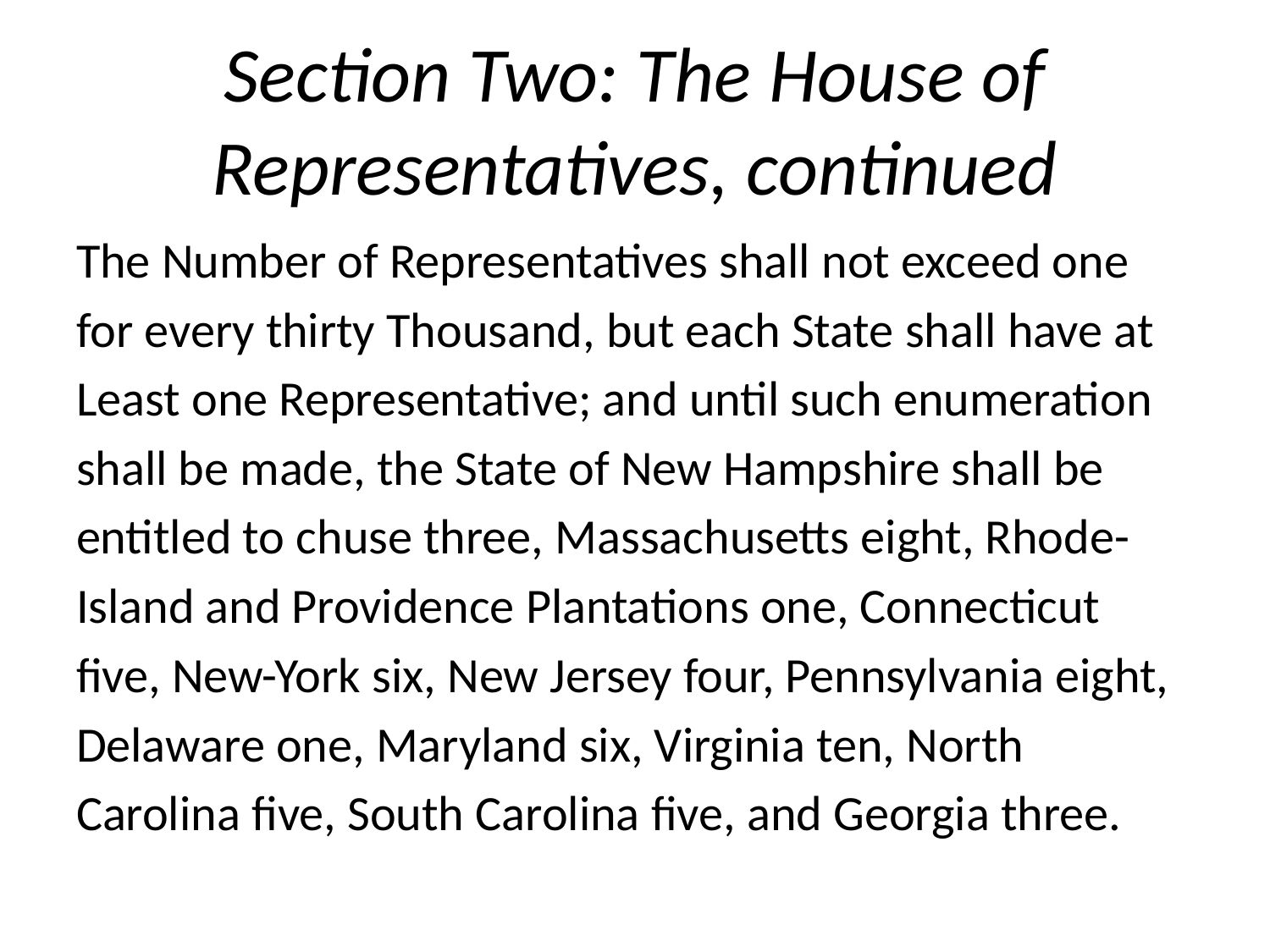

# Section Two: The House of Representatives, continued
The Number of Representatives shall not exceed one
for every thirty Thousand, but each State shall have at
Least one Representative; and until such enumeration
shall be made, the State of New Hampshire shall be
entitled to chuse three, Massachusetts eight, Rhode-
Island and Providence Plantations one, Connecticut
five, New-York six, New Jersey four, Pennsylvania eight,
Delaware one, Maryland six, Virginia ten, North
Carolina five, South Carolina five, and Georgia three.